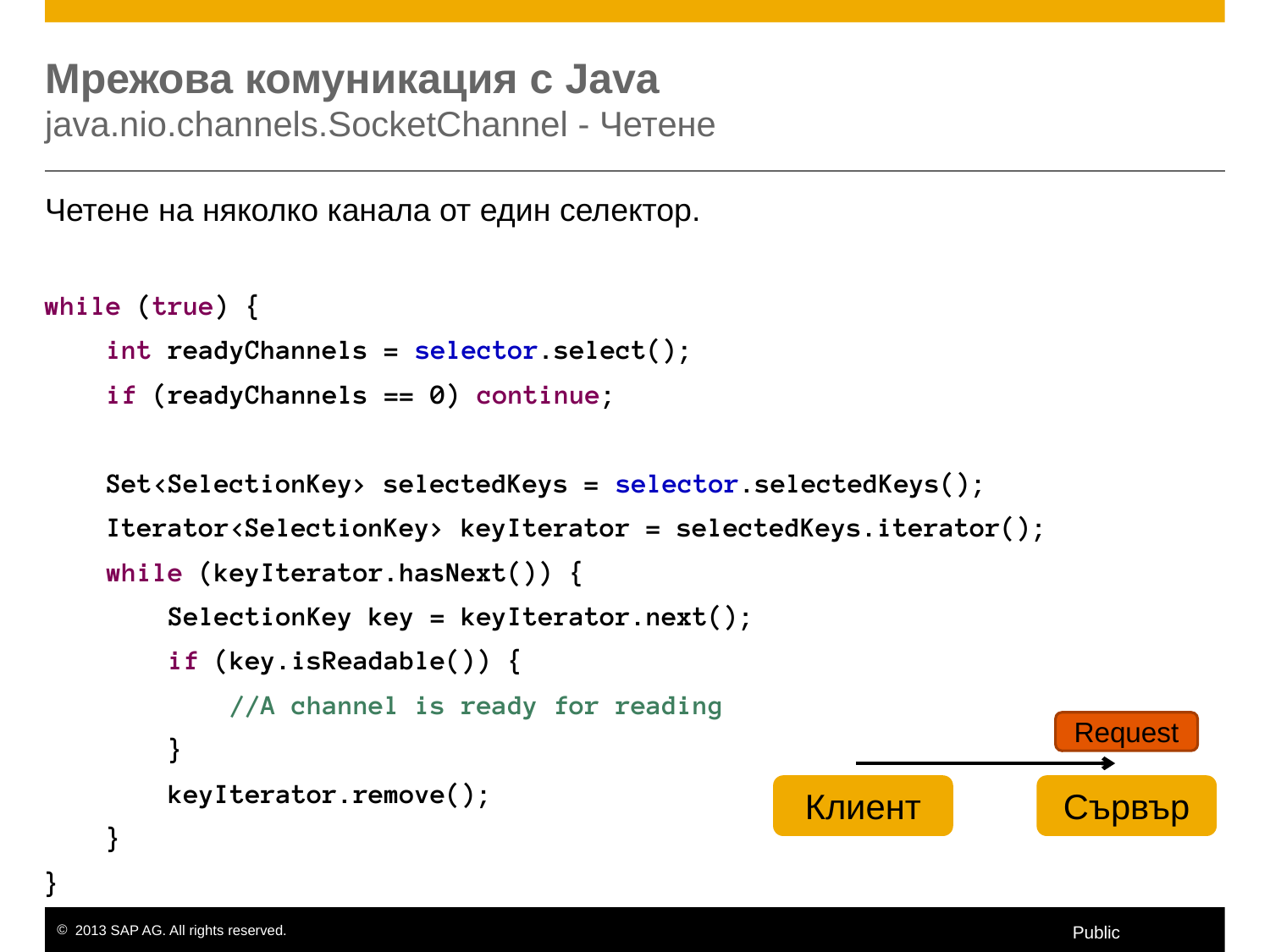

# Мрежова комуникация с Java java.nio.channels.SocketChannel - Четене
Четене на няколко канала от един селектор.

while (true) {
    int readyChannels = selector.select();
    if (readyChannels == 0) continue;

    Set<SelectionKey> selectedKeys = selector.selectedKeys();
    Iterator<SelectionKey> keyIterator = selectedKeys.iterator();
    while (keyIterator.hasNext()) {
        SelectionKey key = keyIterator.next();
        if (key.isReadable()) {
            //A channel is ready for reading
        }
        keyIterator.remove();
    }
}

Request

Клиент

Сървър